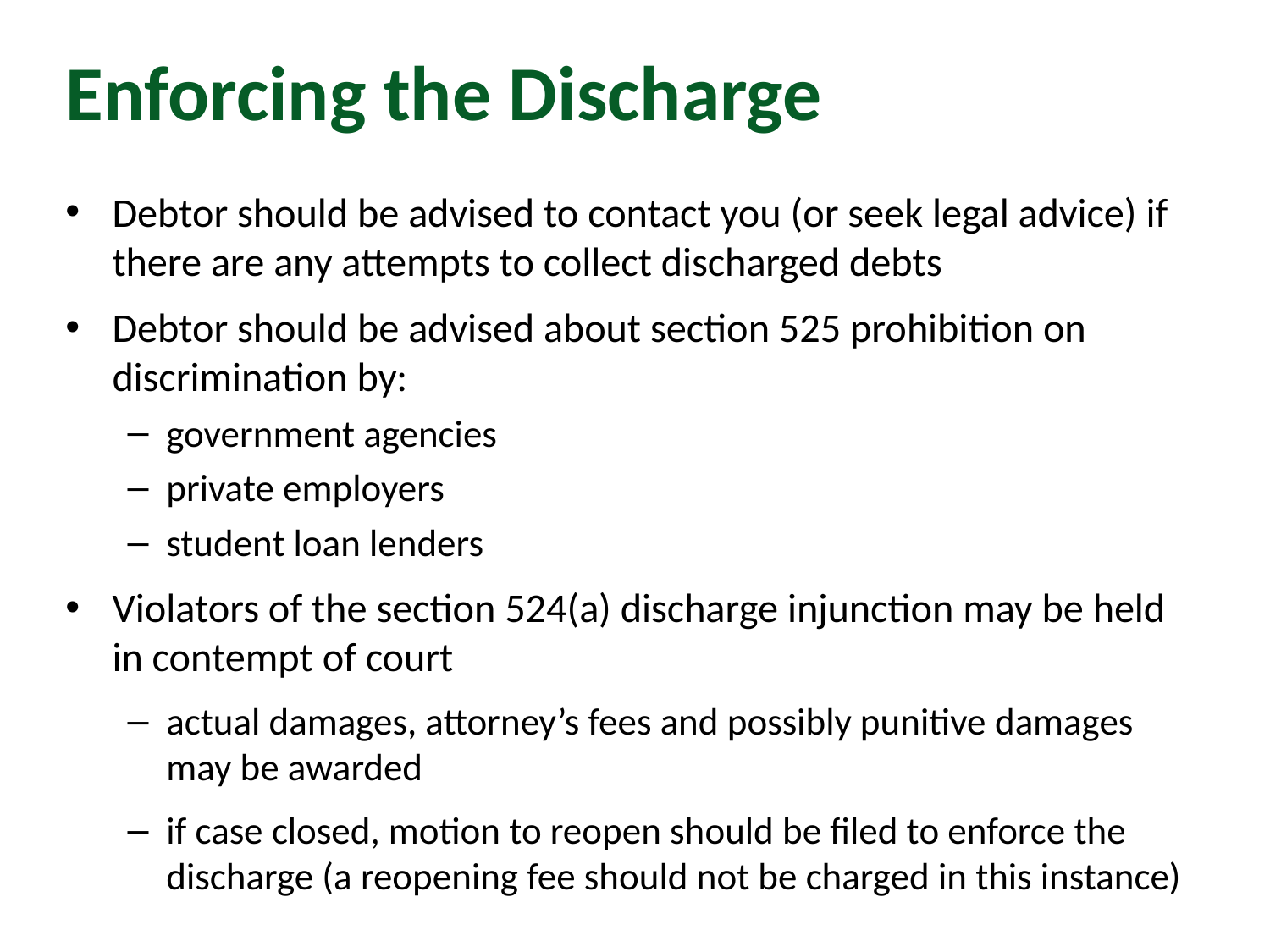

# Enforcing the Discharge
Debtor should be advised to contact you (or seek legal advice) if there are any attempts to collect discharged debts
Debtor should be advised about section 525 prohibition on discrimination by:
government agencies
private employers
student loan lenders
Violators of the section 524(a) discharge injunction may be held in contempt of court
actual damages, attorney’s fees and possibly punitive damages may be awarded
if case closed, motion to reopen should be filed to enforce the discharge (a reopening fee should not be charged in this instance)